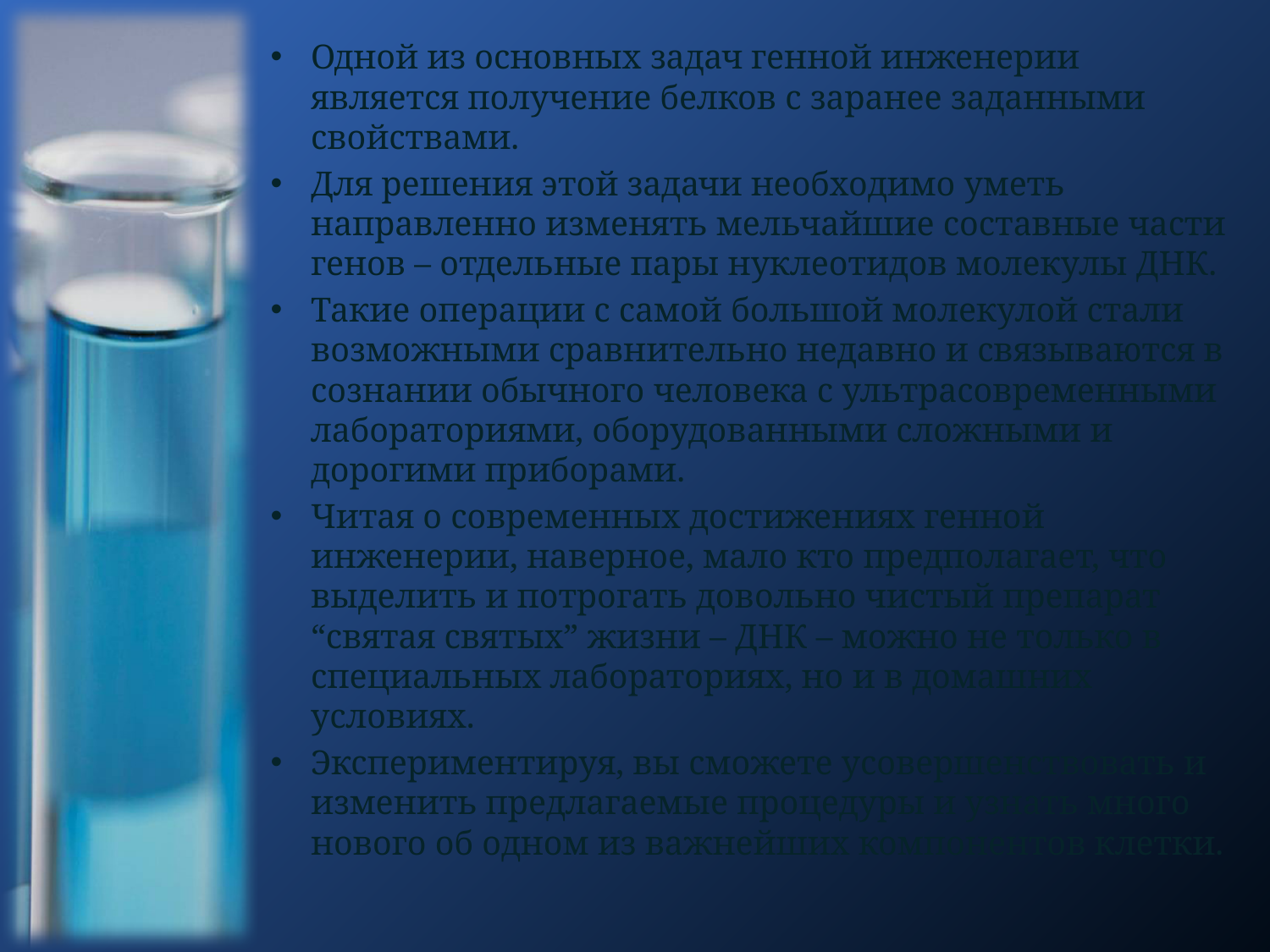

Одной из основных задач генной инженерии является получение белков с заранее заданными свойствами.
Для решения этой задачи необходимо уметь направленно изменять мельчайшие составные части генов – отдельные пары нуклеотидов молекулы ДНК.
Такие операции c самой большой молекулой стали возможными сравнительно недавно и связываются в сознании обычного человека с ультрасовременными лабораториями, оборудованными сложными и дорогими приборами.
Читая о современных достижениях генной инженерии, наверное, мало кто предполагает, что выделить и потрогать довольно чистый препарат “святая святых” жизни – ДНК – можно не только в специальных лабораториях, но и в домашних условиях.
Экспериментируя, вы сможете усовершенствовать и изменить предлагаемые процедуры и узнать много нового об одном из важнейших компонентов клетки.